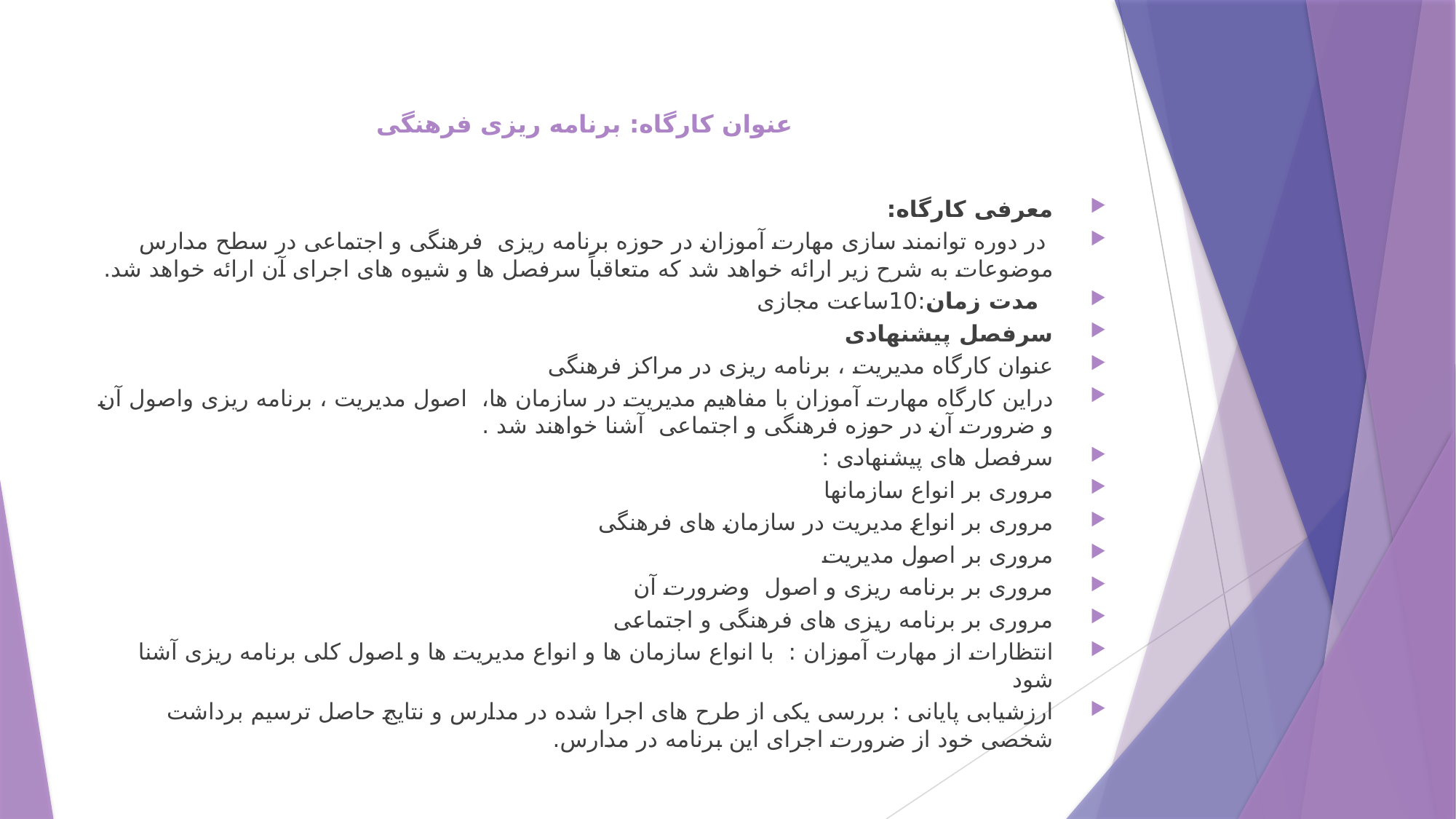

# عنوان کارگاه: برنامه ریزی فرهنگی
معرفی کارگاه:
 در دوره توانمند سازی مهارت آموزان در حوزه برنامه ریزی  فرهنگی و اجتماعی در سطح مدارس موضوعات به شرح زیر ارائه خواهد شد که متعاقباً سرفصل ها و شیوه های اجرای آن ارائه خواهد شد.
  مدت زمان:10ساعت مجازی
سرفصل پیشنهادی
عنوان کارگاه مدیریت ، برنامه ریزی در مراکز فرهنگی
دراین کارگاه مهارت آموزان با مفاهیم مدیریت در سازمان ها،  اصول مدیریت ، برنامه ریزی واصول آن و ضرورت آن در حوزه فرهنگی و اجتماعی  آشنا خواهند شد .
سرفصل های پیشنهادی :
مروری بر انواع سازمانها
مروری بر انواع مدیریت در سازمان های فرهنگی
مروری بر اصول مدیریت
مروری بر برنامه ریزی و اصول  وضرورت آن
مروری بر برنامه ریزی های فرهنگی و اجتماعی
انتظارات از مهارت آموزان :  با انواع سازمان ها و انواع مدیریت ها و اصول کلی برنامه ریزی آشنا شود
ارزشیابی پایانی : بررسی یکی از طرح های اجرا شده در مدارس و نتایج حاصل ترسیم برداشت شخصی خود از ضرورت اجرای این برنامه در مدارس.